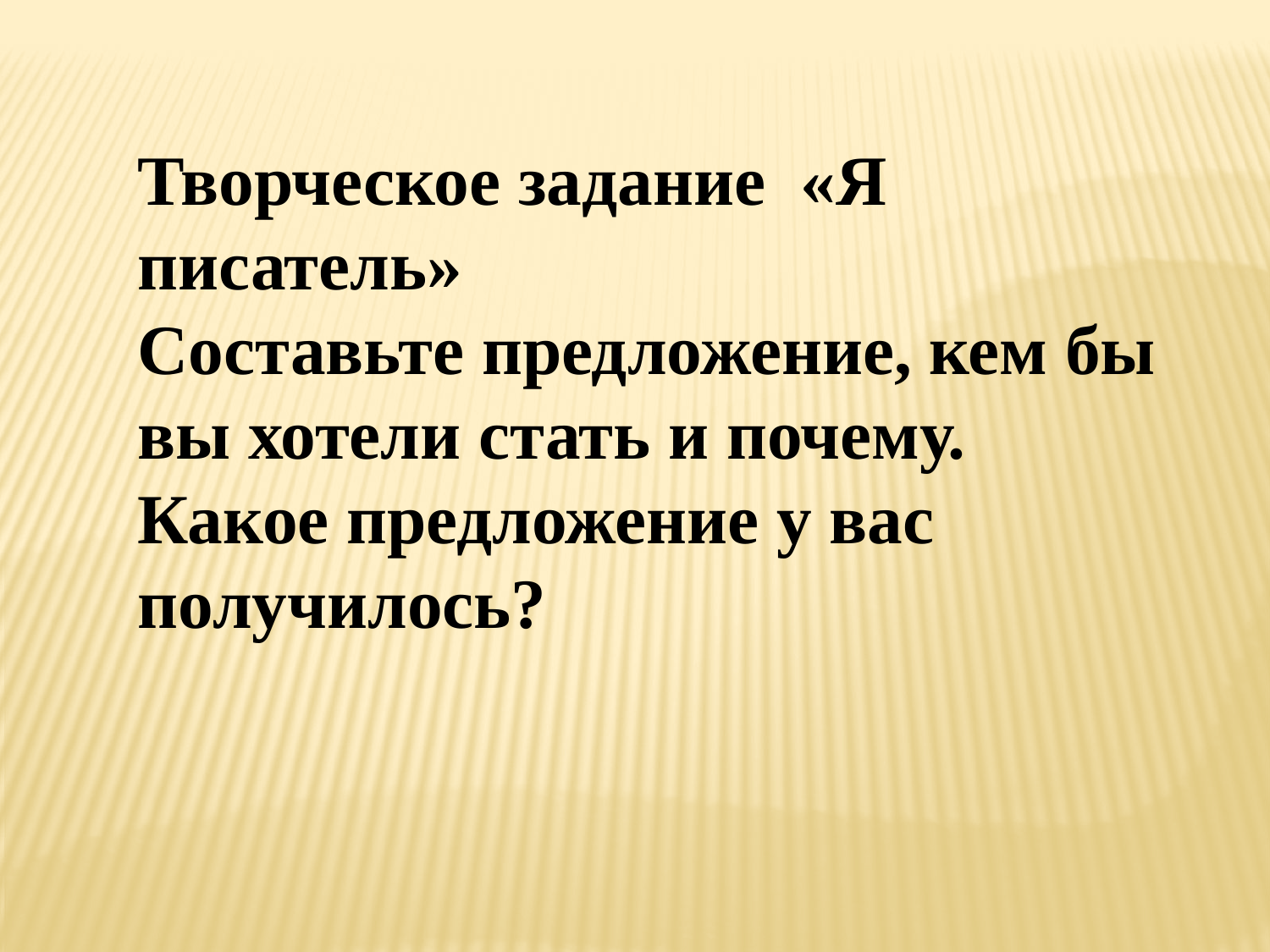

Творческое задание  «Я писатель»
Составьте предложение, кем бы вы хотели стать и почему. Какое предложение у вас получилось?